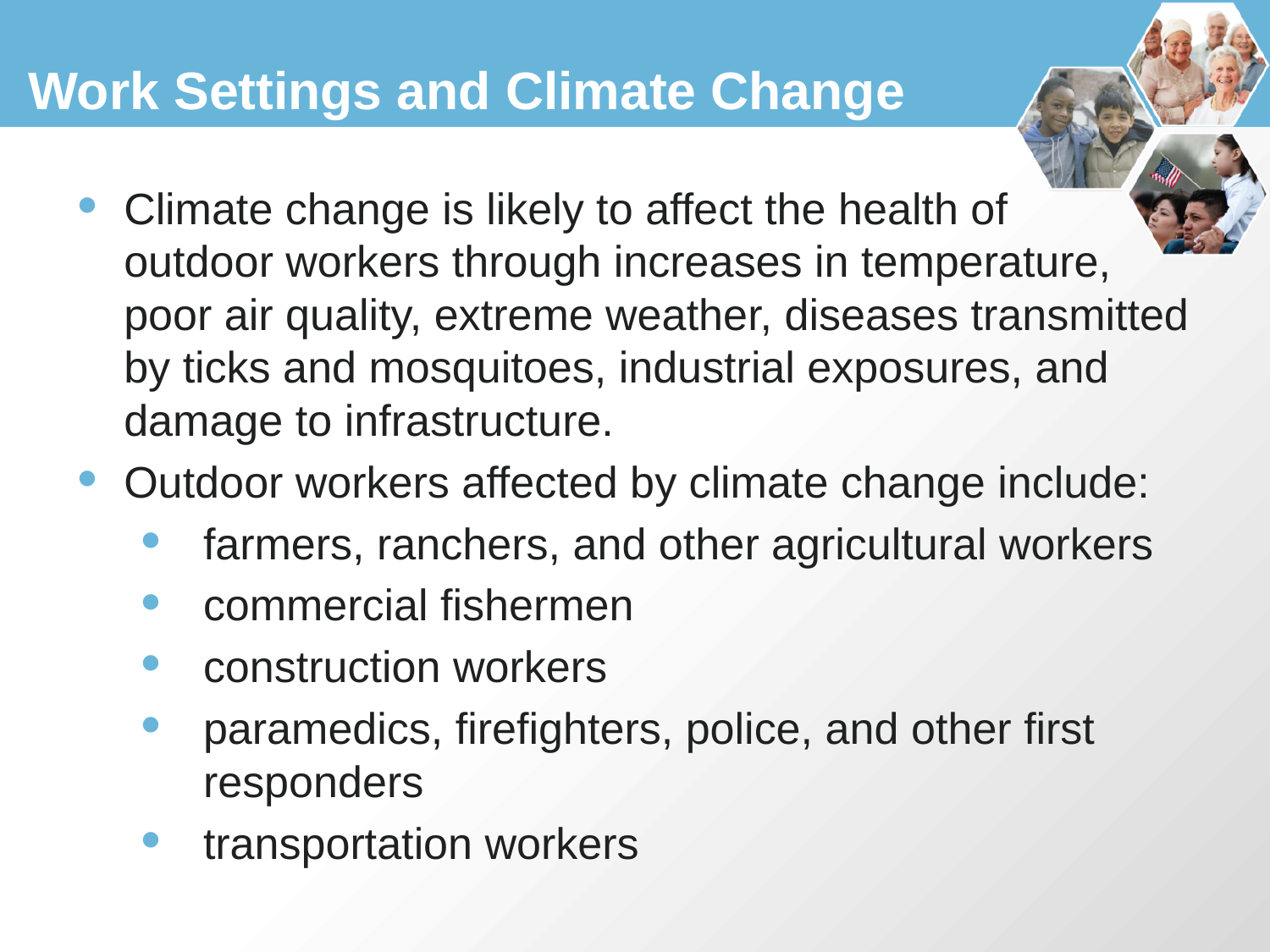

# Work Settings and Climate Change
Climate change is likely to affect the health of
outdoor workers through increases in temperature, poor air quality, extreme weather, diseases transmitted by ticks and mosquitoes, industrial exposures, and damage to infrastructure.
Outdoor workers affected by climate change include:
farmers, ranchers, and other agricultural workers
commercial fishermen
construction workers
paramedics, firefighters, police, and other first responders
transportation workers